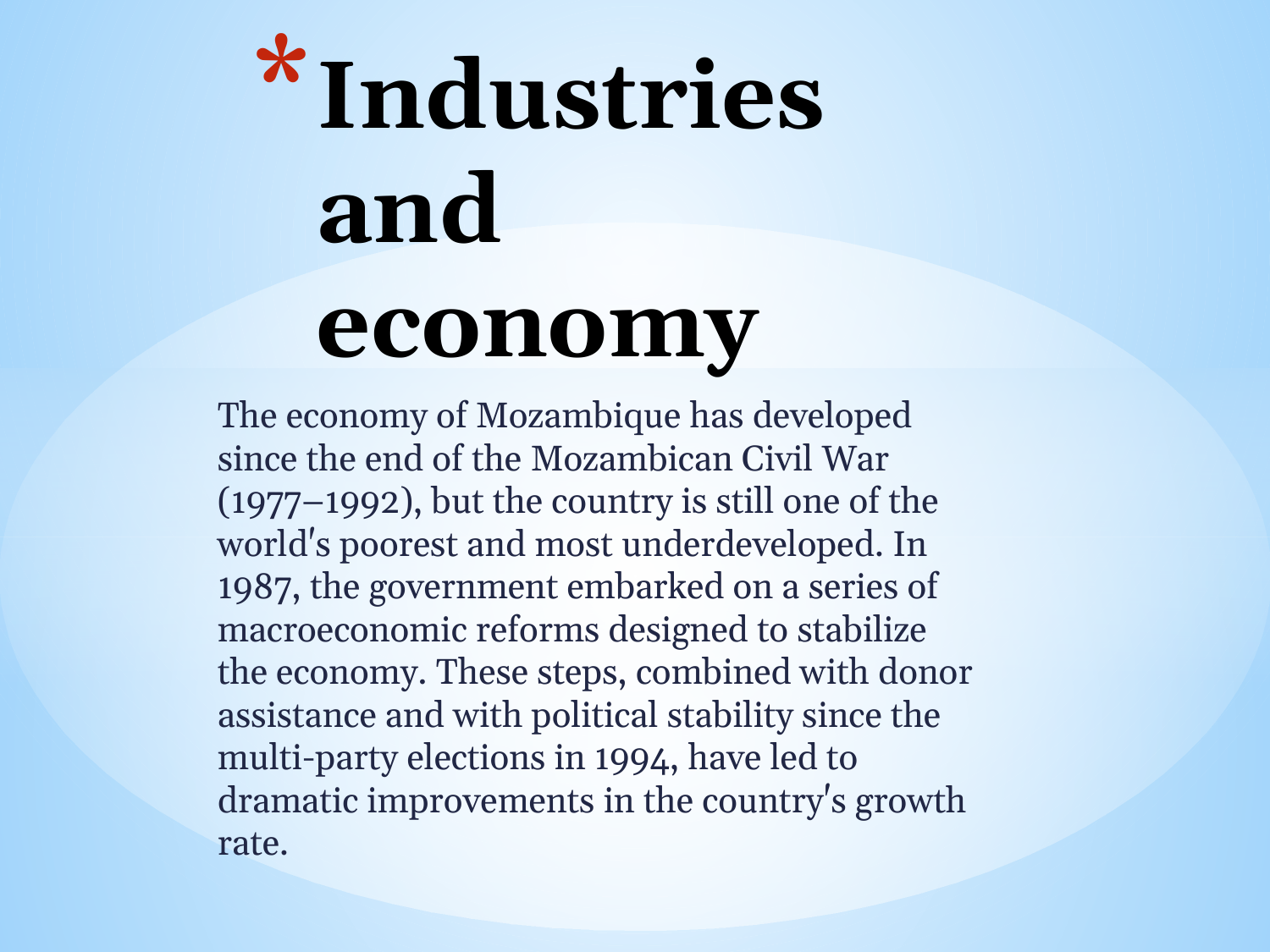

# Industries and economy
The economy of Mozambique has developed since the end of the Mozambican Civil War (1977–1992), but the country is still one of the world's poorest and most underdeveloped. In 1987, the government embarked on a series of macroeconomic reforms designed to stabilize the economy. These steps, combined with donor assistance and with political stability since the multi-party elections in 1994, have led to dramatic improvements in the country's growth rate.